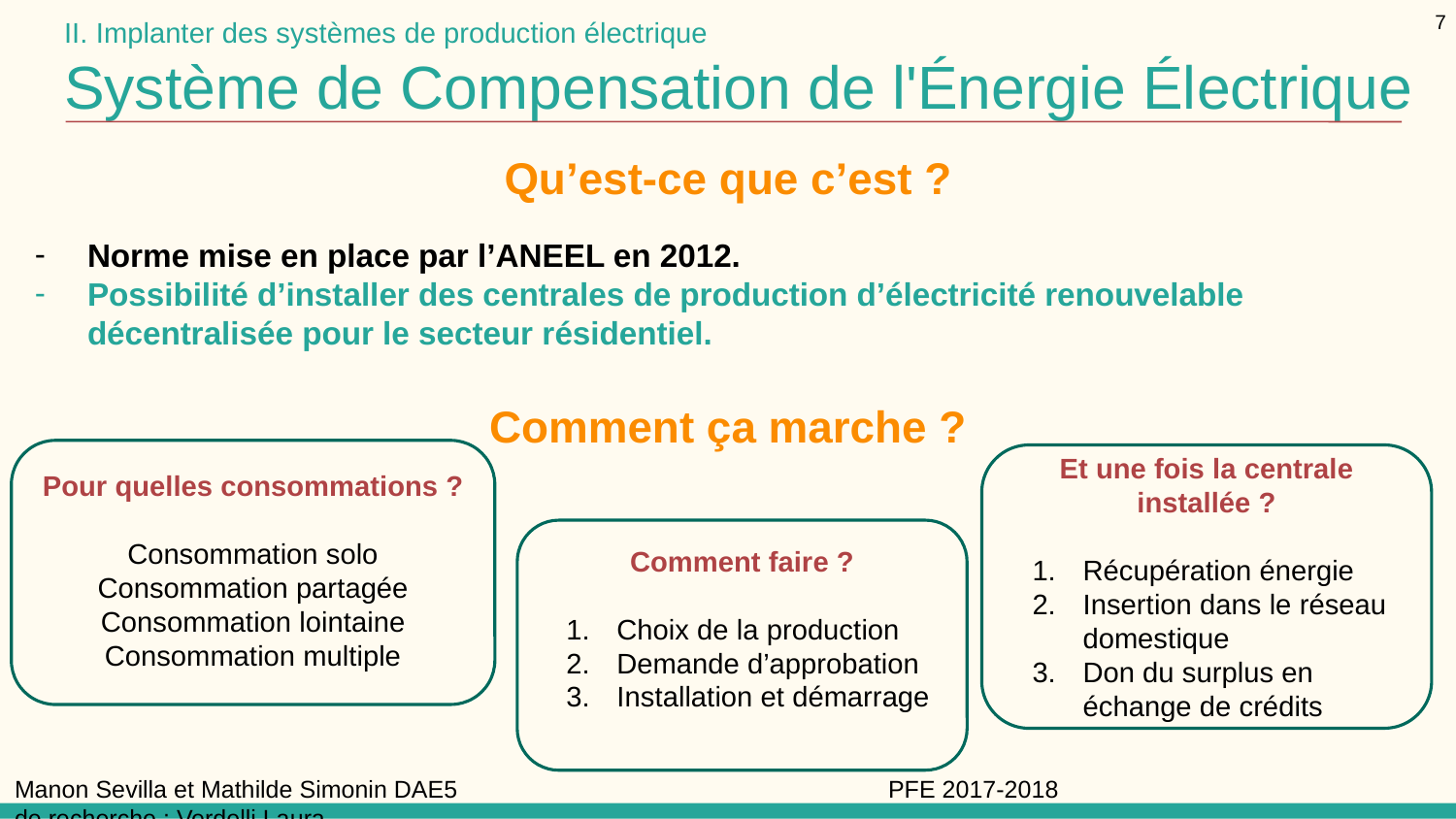

# II. Implanter des systèmes de production électrique
Système de Compensation de l'Énergie Électrique
7
Qu’est-ce que c’est ?
Norme mise en place par l’ANEEL en 2012.
Possibilité d’installer des centrales de production d’électricité renouvelable décentralisée pour le secteur résidentiel.

Comment ça marche ?

Pour quelles consommations ?

Consommation solo
Consommation partagée
Consommation lointaine
Consommation multiple

Et une fois la centrale installée ?

Récupération énergie
Insertion dans le réseau domestique
Don du surplus en échange de crédits

Comment faire ?

Choix de la production
Demande d’approbation
Installation et démarrage

Manon Sevilla et Mathilde Simonin DAE5 			PFE 2017-2018 			Directeur de recherche : Verdelli Laura